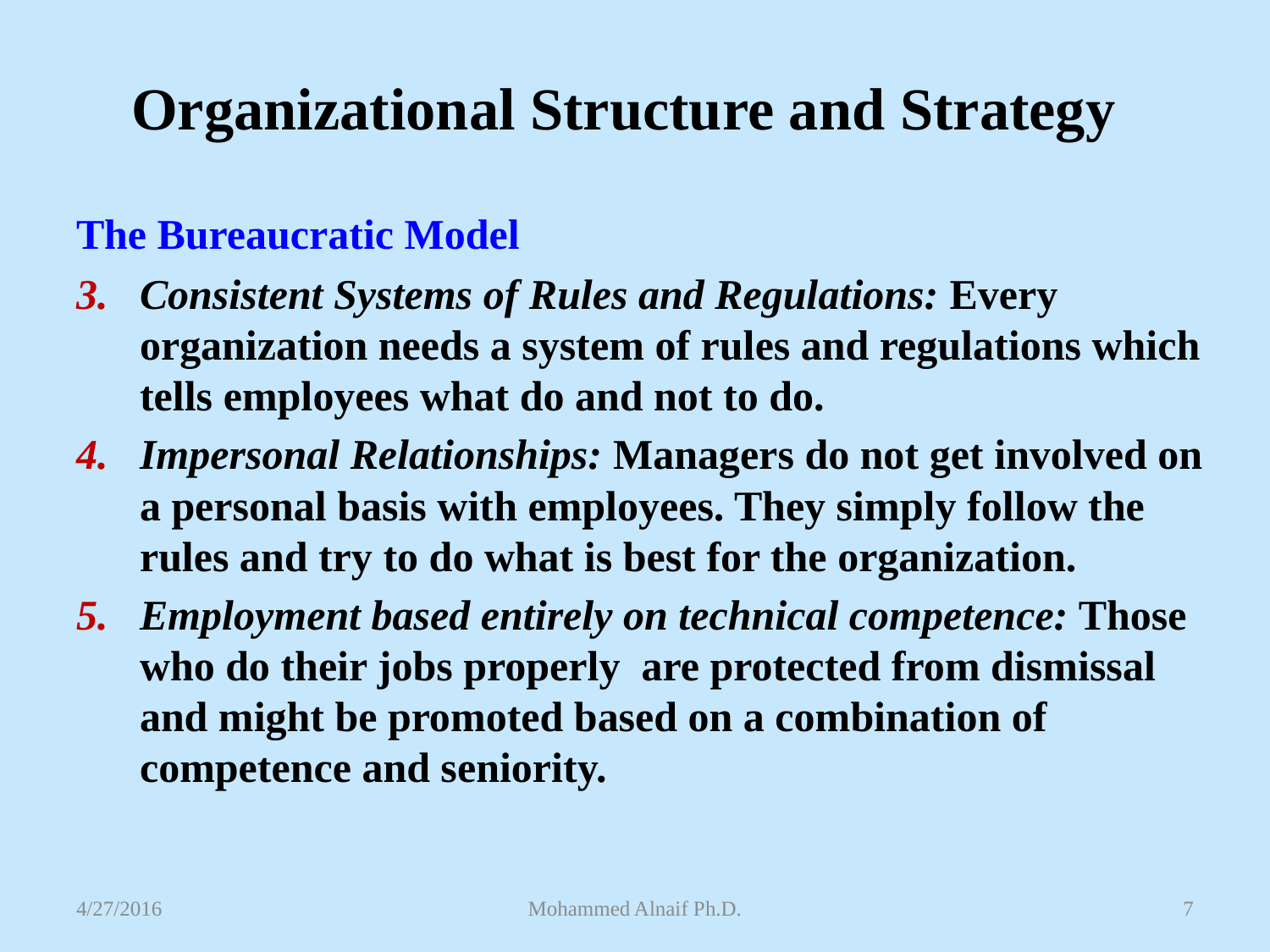

# Organizational Structure and Strategy
The Bureaucratic Model
Consistent Systems of Rules and Regulations: Every organization needs a system of rules and regulations which tells employees what do and not to do.
Impersonal Relationships: Managers do not get involved on a personal basis with employees. They simply follow the rules and try to do what is best for the organization.
Employment based entirely on technical competence: Those who do their jobs properly  are protected from dismissal and might be promoted based on a combination of competence and seniority.
4/27/2016
Mohammed Alnaif Ph.D.
7